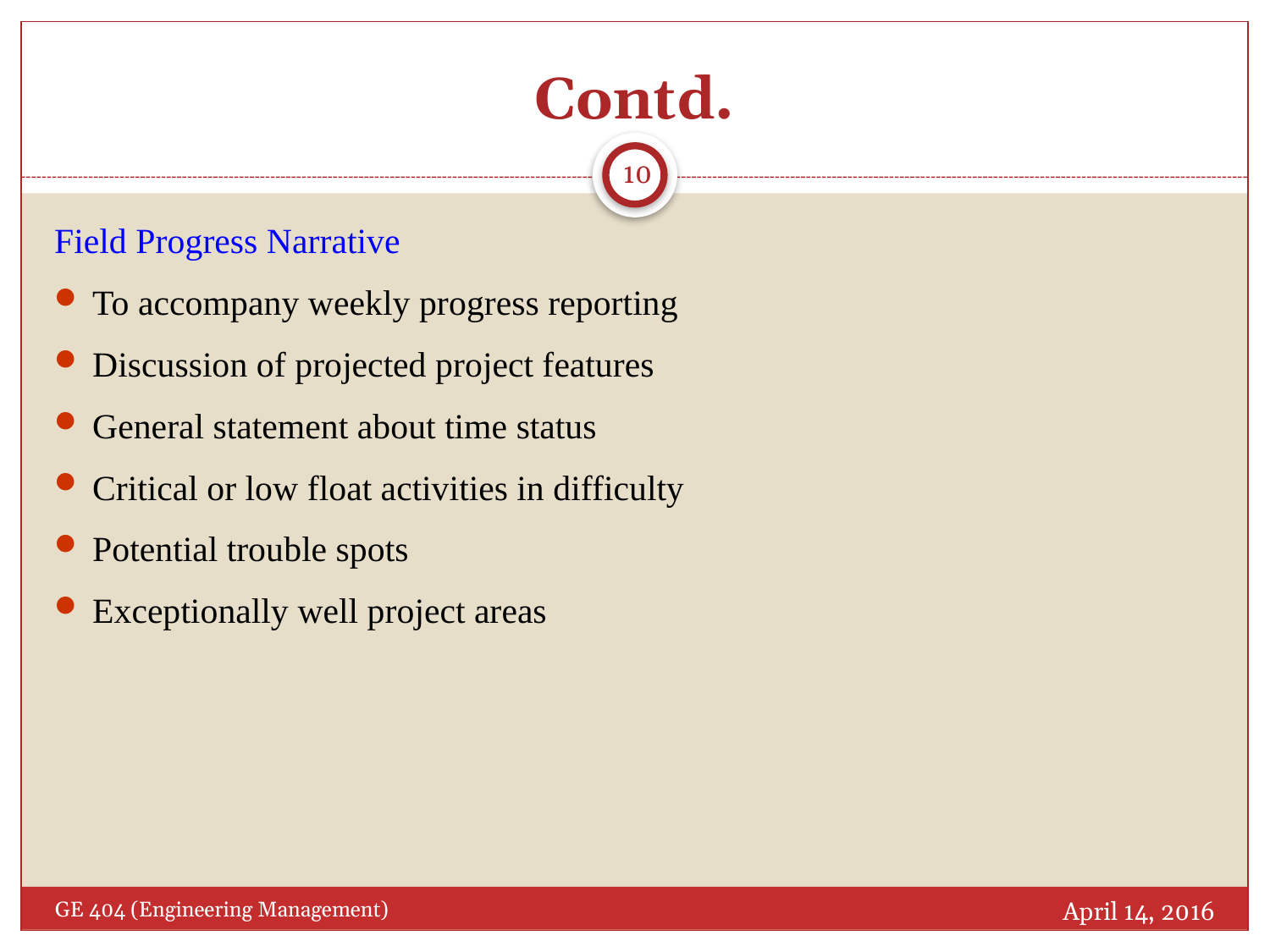

# Contd.
10
Field Progress Narrative
To accompany weekly progress reporting
Discussion of projected project features
General statement about time status
Critical or low float activities in difficulty
Potential trouble spots
Exceptionally well project areas

April 14, 2016
GE 404 (Engineering Management)